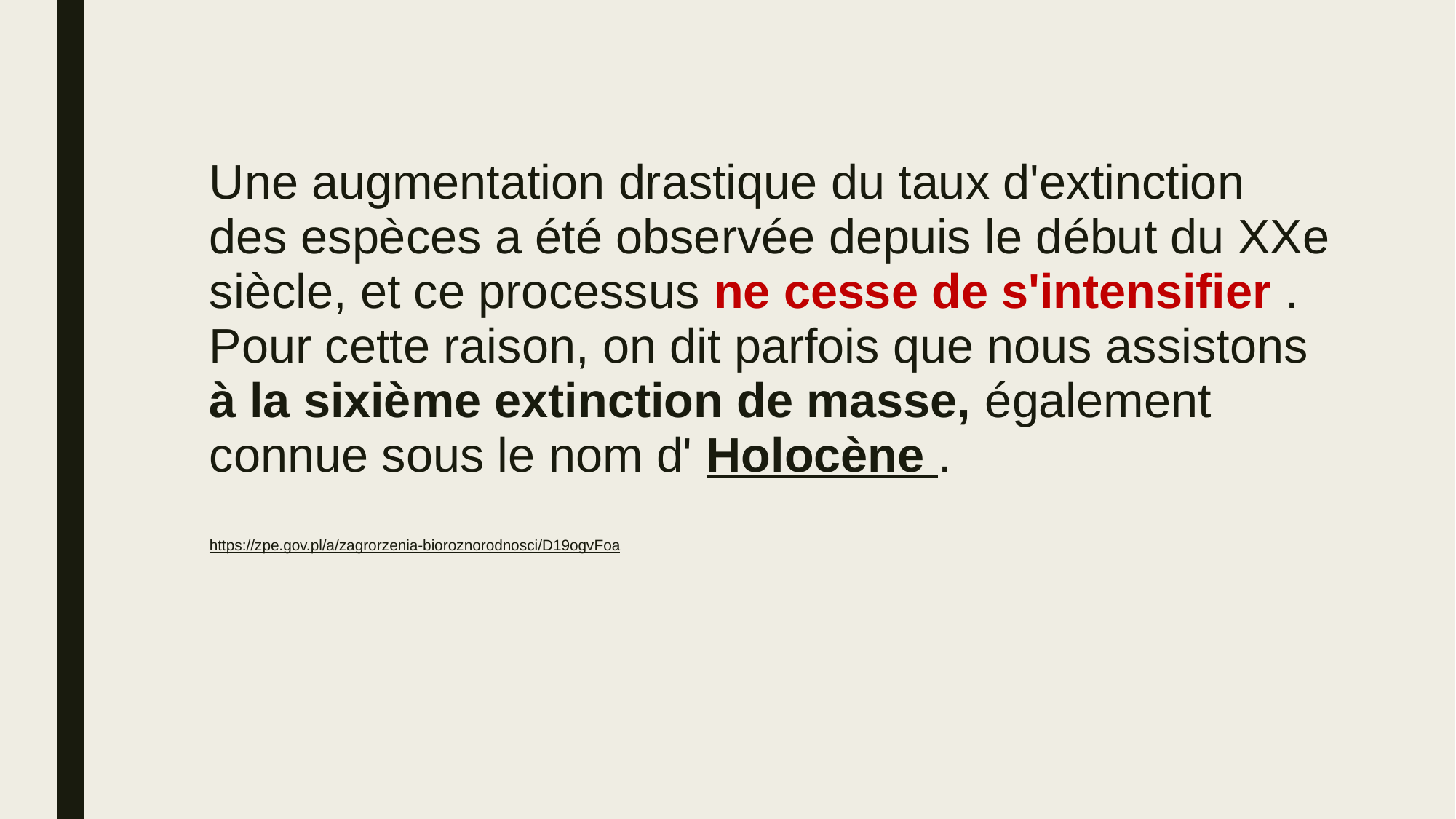

Une augmentation drastique du taux d'extinction des espèces a été observée depuis le début du XXe siècle, et ce processus ne cesse de s'intensifier . Pour cette raison, on dit parfois que nous assistons à la sixième extinction de masse, également connue sous le nom d' Holocène .

https://zpe.gov.pl/a/zagrorzenia-bioroznorodnosci/D19ogvFoa